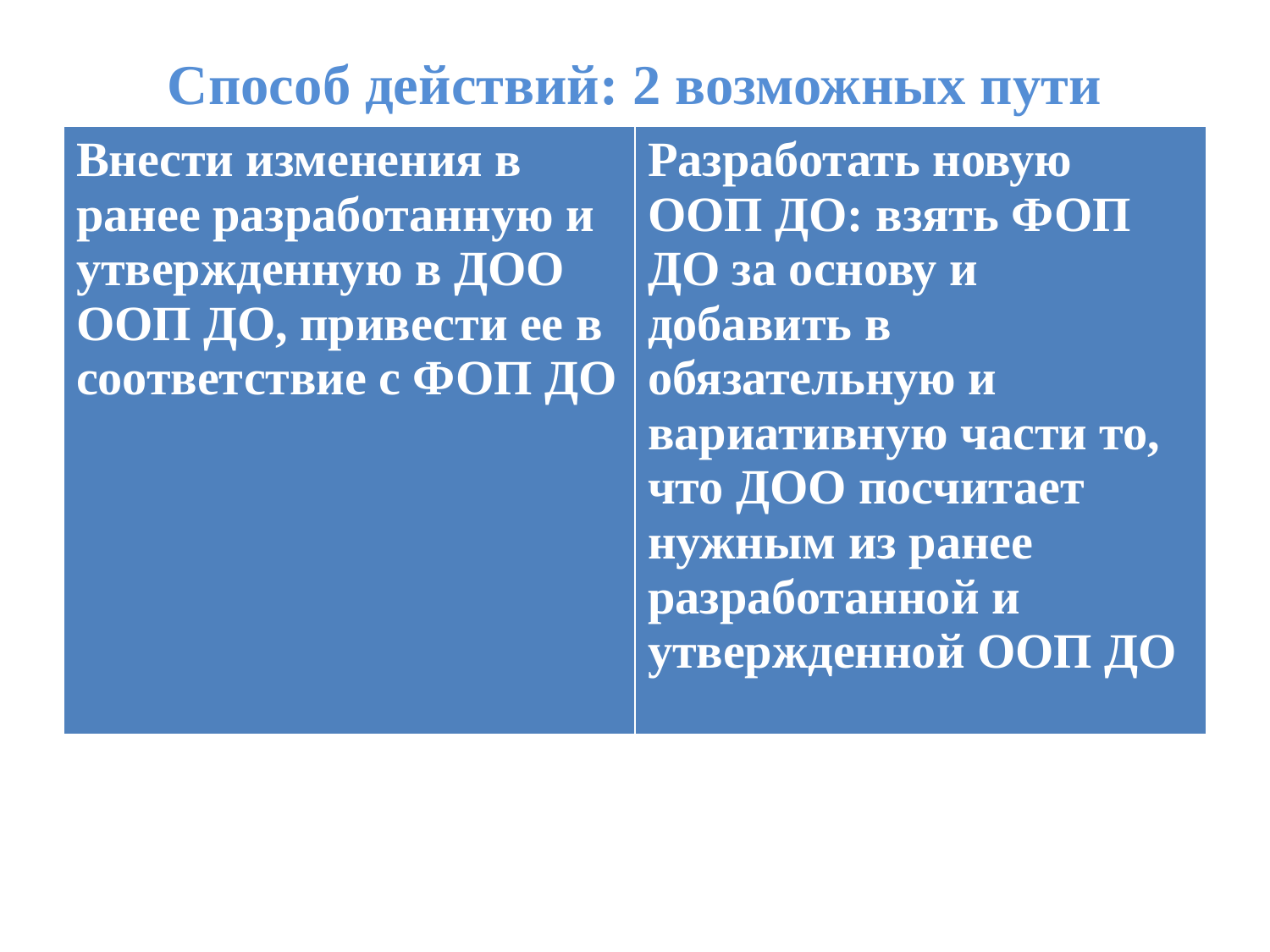

# Способ действий: 2 возможных пути
| Внести изменения в ранее разработанную и утвержденную в ДОО ООП ДО, привести ее в соответствие с ФОП ДО | Разработать новую ООП ДО: взять ФОП ДО за основу и добавить в обязательную и вариативную части то, что ДОО посчитает нужным из ранее разработанной и утвержденной ООП ДО |
| --- | --- |